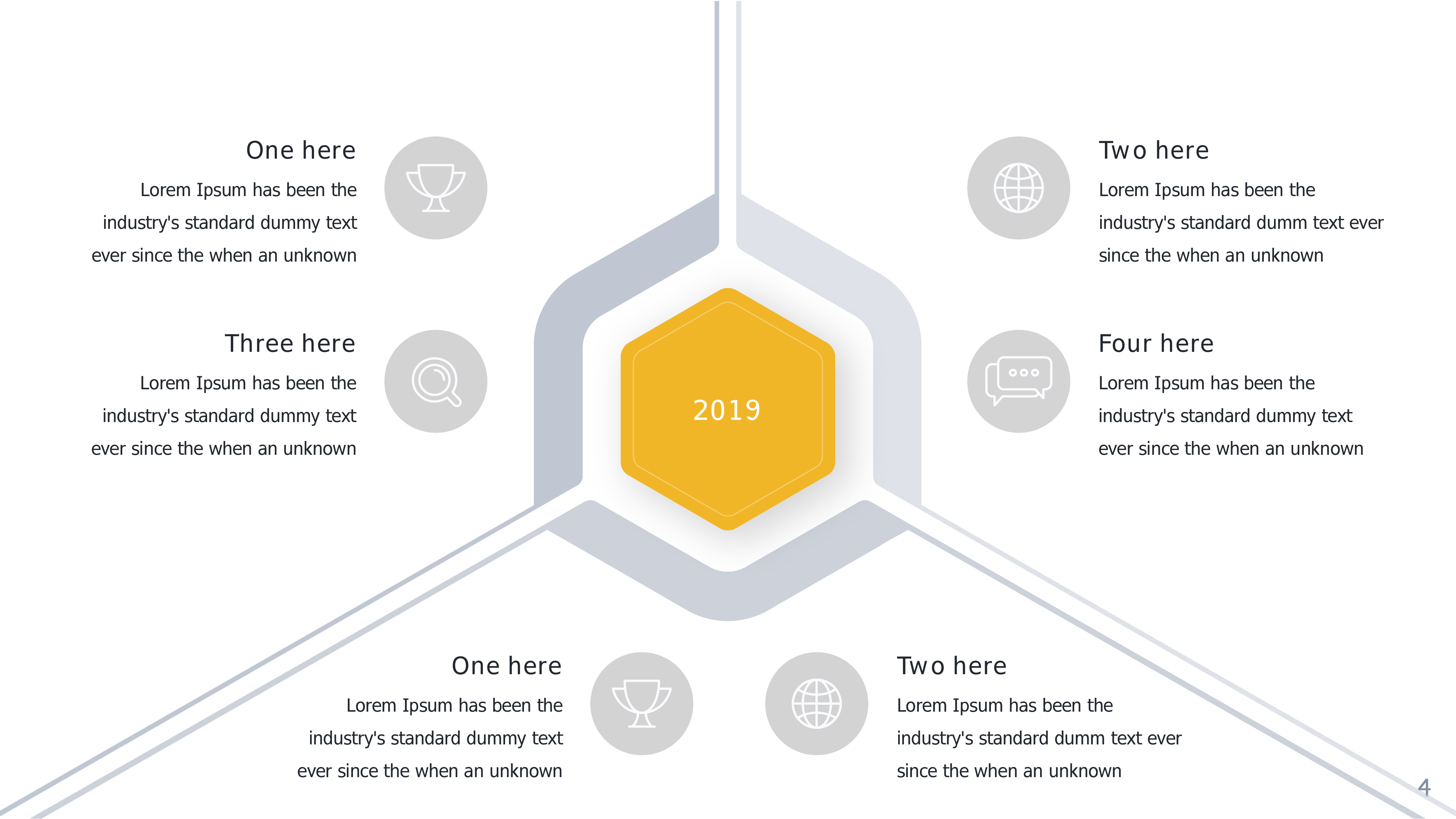

One here
Lorem Ipsum has been the industry's standard dummy text ever since the when an unknown

Two here
Lorem Ipsum has been the industry's standard dumm text ever since the when an unknown

2019

Three here
Lorem Ipsum has been the industry's standard dummy text ever since the when an unknown

Four here
Lorem Ipsum has been the industry's standard dummy text ever since the when an unknown

One here
Lorem Ipsum has been the industry's standard dummy text ever since the when an unknown

Two here
Lorem Ipsum has been the industry's standard dumm text ever since the when an unknown